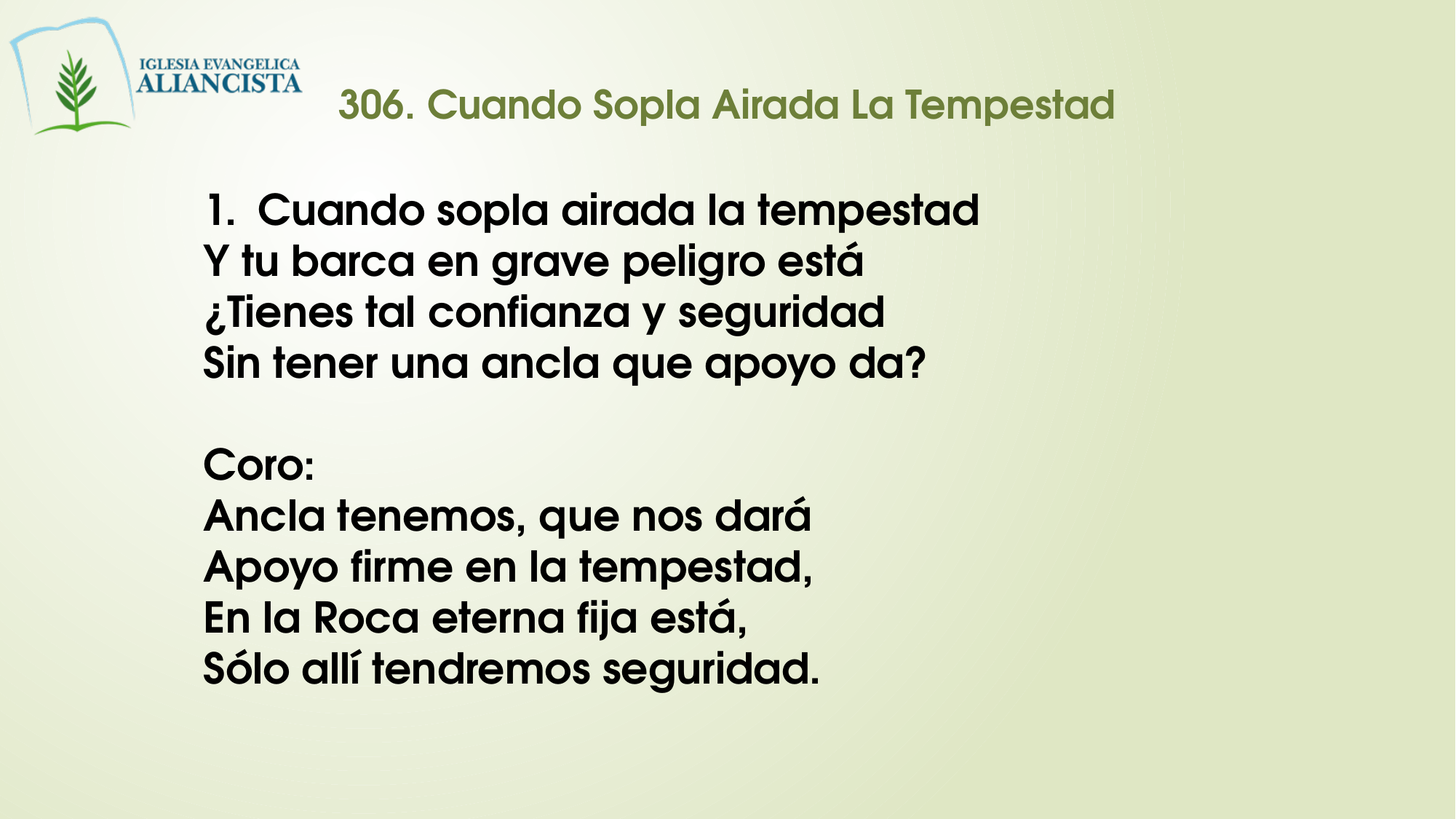

306. Cuando Sopla Airada La Tempestad
Cuando sopla airada la tempestad
Y tu barca en grave peligro está
¿Tienes tal confianza y seguridad
Sin tener una ancla que apoyo da?

Coro:
Ancla tenemos, que nos dará
Apoyo firme en la tempestad,
En la Roca eterna fija está,
Sólo allí tendremos seguridad.